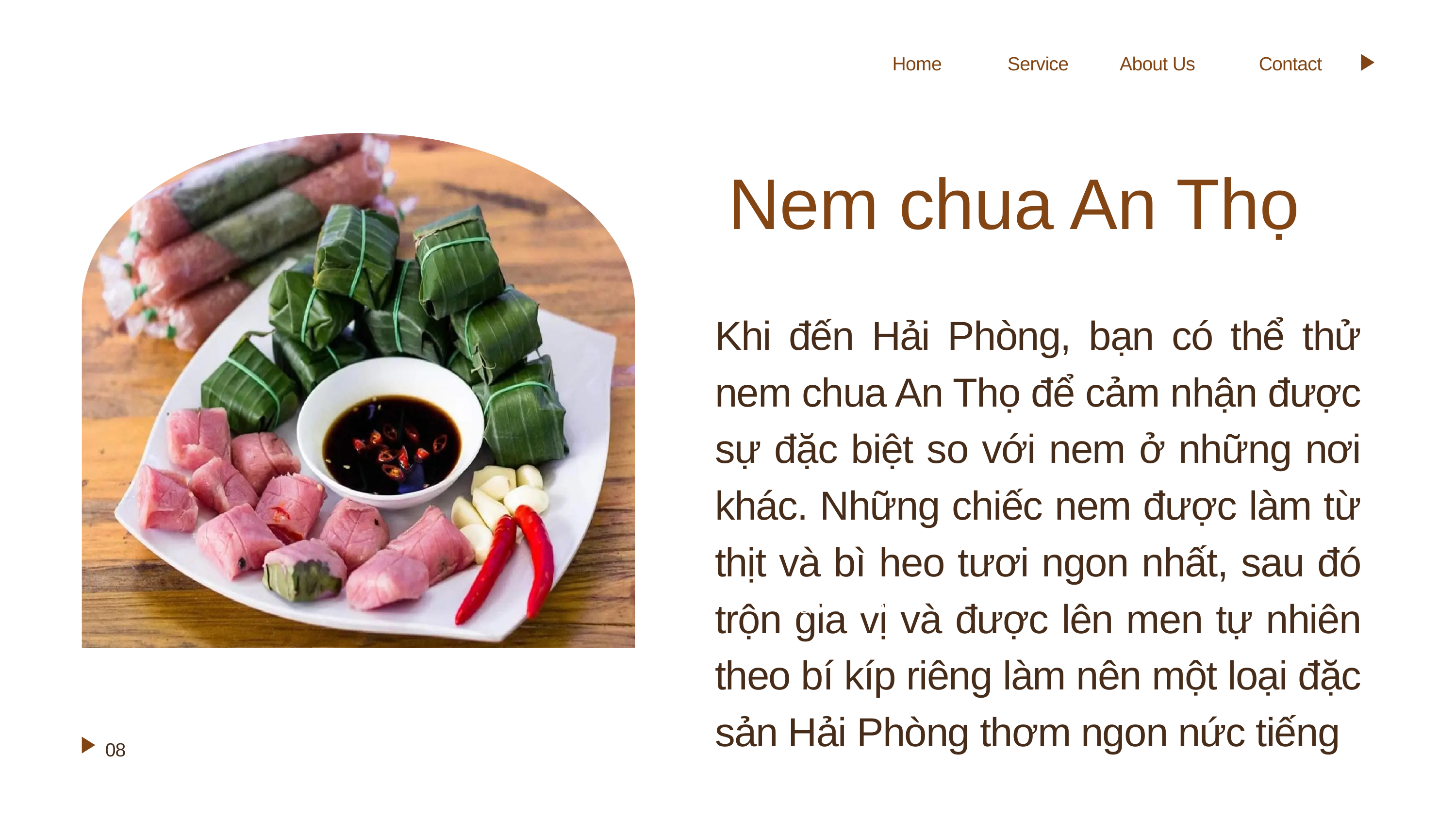

Home
About Us
Service
Contact

Nem chua An Thọ
Khi đến Hải Phòng, bạn có thể thử nem chua An Thọ để cảm nhận được sự đặc biệt so với nem ở những nơi khác. Những chiếc nem được làm từ thịt và bì heo tươi ngon nhất, sau đó trộn gia vị và được lên men tự nhiên theo bí kíp riêng làm nên một loại đặc sản Hải Phòng thơm ngon nức tiếng
Read More
08